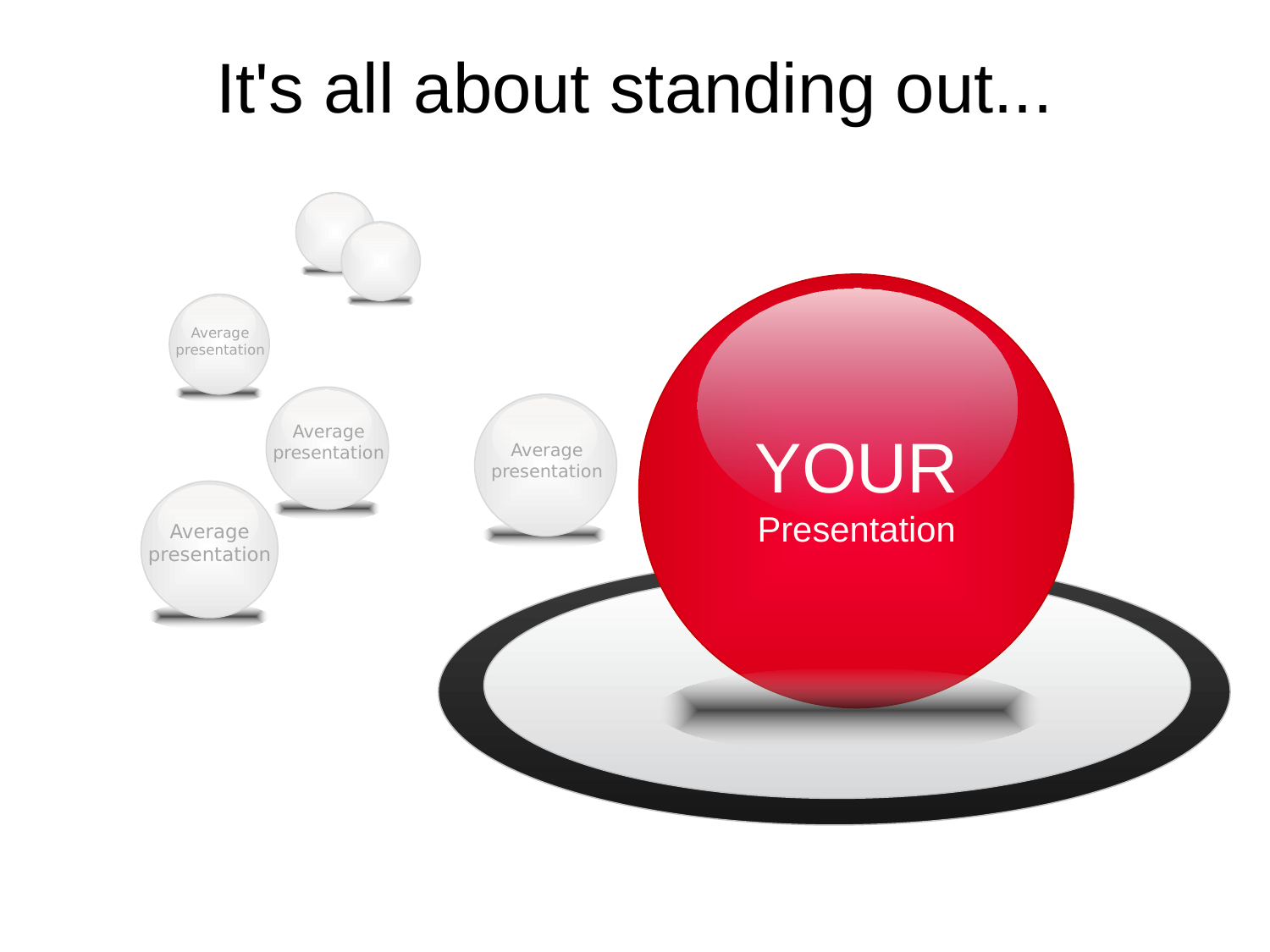

It's all about standing out...

Average presentation

Average presentation
YOUR
Presentation
Average presentation

Average presentation